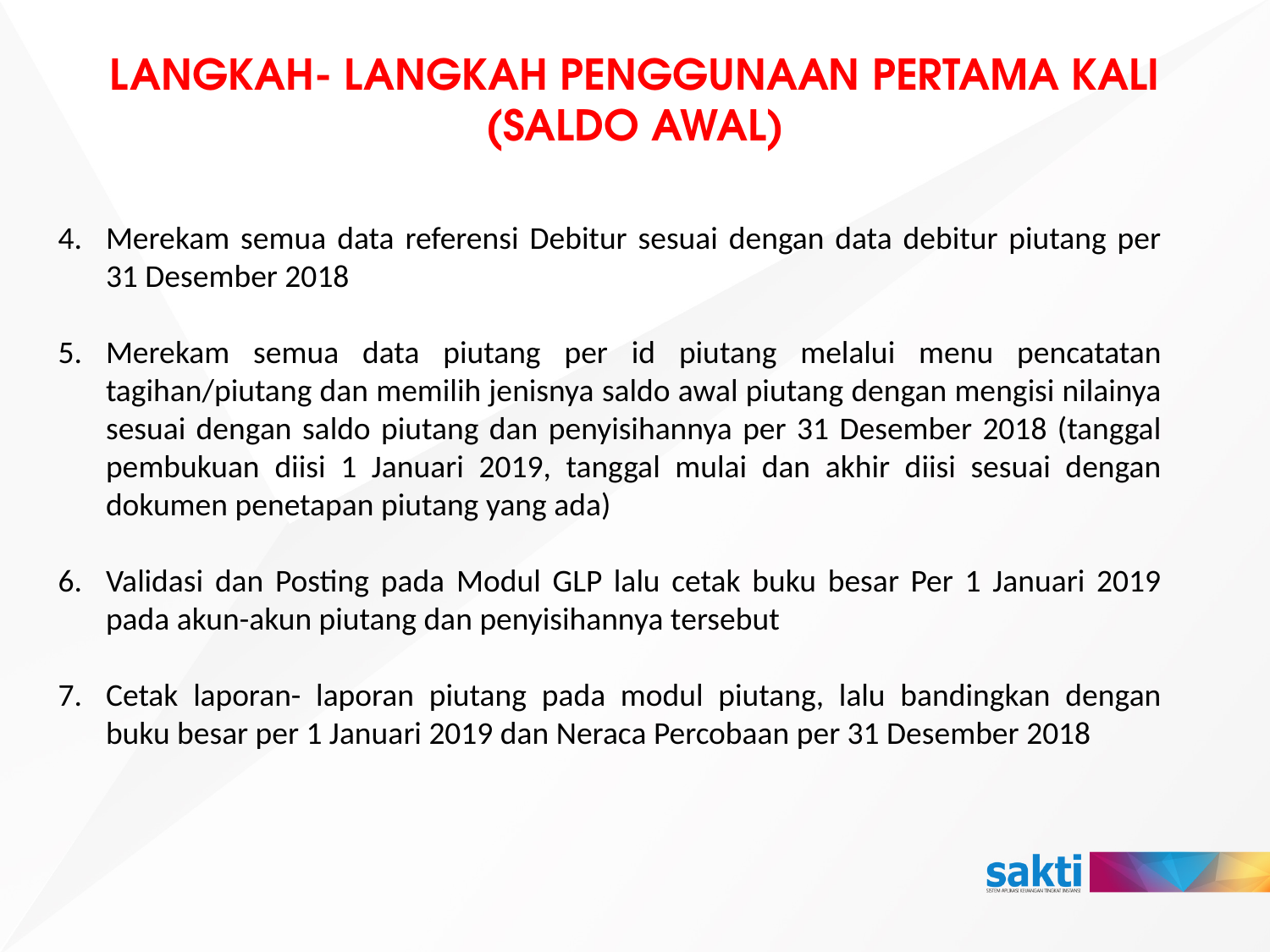

# LANGKAH- LANGKAH PENGGUNAAN PERTAMA KALI (SALDO AWAL)
Merekam semua data referensi Debitur sesuai dengan data debitur piutang per 31 Desember 2018

Merekam semua data piutang per id piutang melalui menu pencatatan tagihan/piutang dan memilih jenisnya saldo awal piutang dengan mengisi nilainya sesuai dengan saldo piutang dan penyisihannya per 31 Desember 2018 (tanggal pembukuan diisi 1 Januari 2019, tanggal mulai dan akhir diisi sesuai dengan dokumen penetapan piutang yang ada)

Validasi dan Posting pada Modul GLP lalu cetak buku besar Per 1 Januari 2019 pada akun-akun piutang dan penyisihannya tersebut

Cetak laporan- laporan piutang pada modul piutang, lalu bandingkan dengan buku besar per 1 Januari 2019 dan Neraca Percobaan per 31 Desember 2018